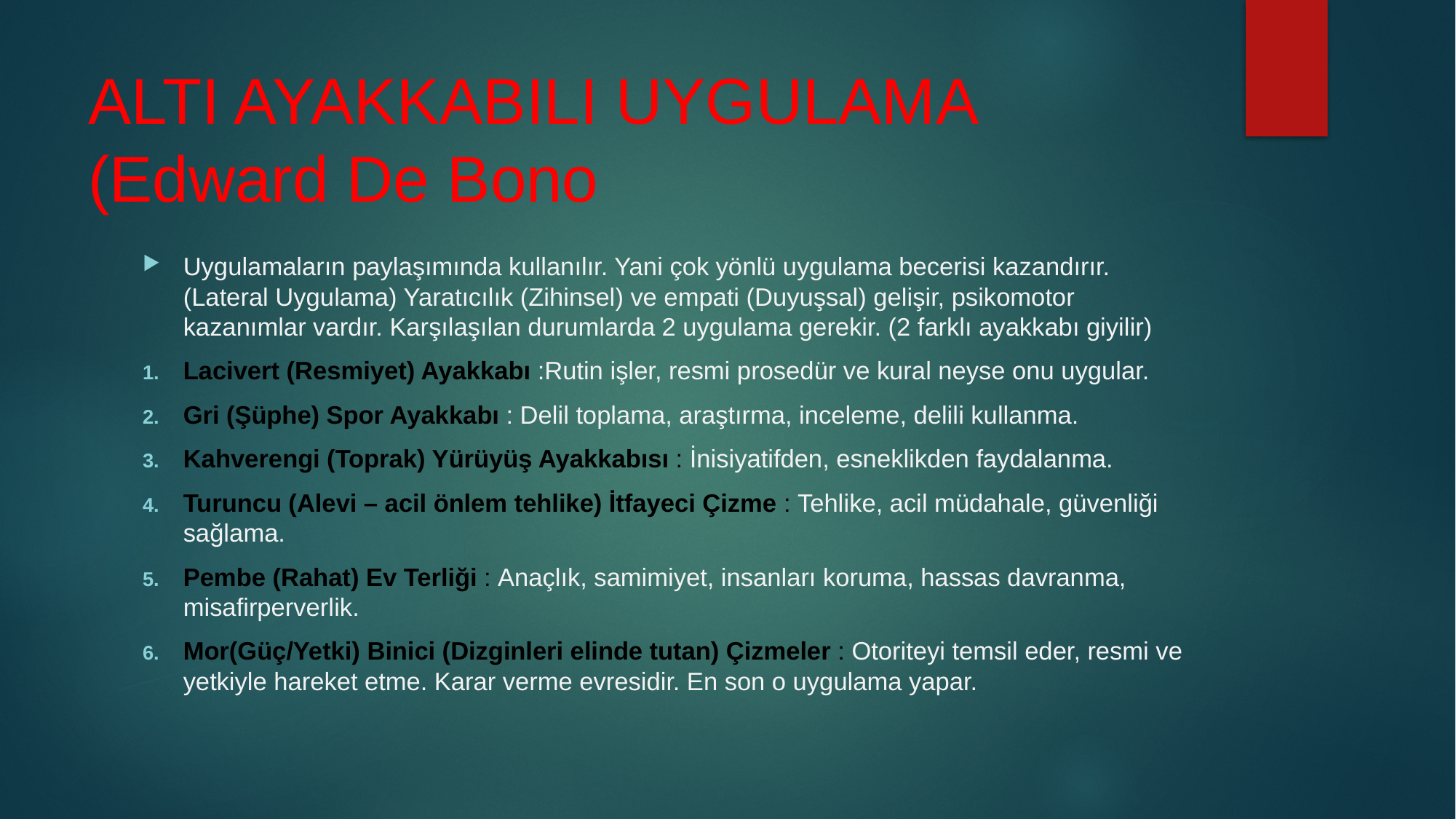

# ALTI AYAKKABILI UYGULAMA (Edward De Bono
Uygulamaların paylaşımında kullanılır. Yani çok yönlü uygulama becerisi kazandırır. (Lateral Uygulama) Yaratıcılık (Zihinsel) ve empati (Duyuşsal) gelişir, psikomotor kazanımlar vardır. Karşılaşılan durumlarda 2 uygulama gerekir. (2 farklı ayakkabı giyilir)
Lacivert (Resmiyet) Ayakkabı :Rutin işler, resmi prosedür ve kural neyse onu uygular.
Gri (Şüphe) Spor Ayakkabı : Delil toplama, araştırma, inceleme, delili kullanma.
Kahverengi (Toprak) Yürüyüş Ayakkabısı : İnisiyatifden, esneklikden faydalanma.
Turuncu (Alevi – acil önlem tehlike) İtfayeci Çizme : Tehlike, acil müdahale, güvenliği sağlama.
Pembe (Rahat) Ev Terliği : Anaçlık, samimiyet, insanları koruma, hassas davranma, misafirperverlik.
Mor(Güç/Yetki) Binici (Dizginleri elinde tutan) Çizmeler : Otoriteyi temsil eder, resmi ve yetkiyle hareket etme. Karar verme evresidir. En son o uygulama yapar.